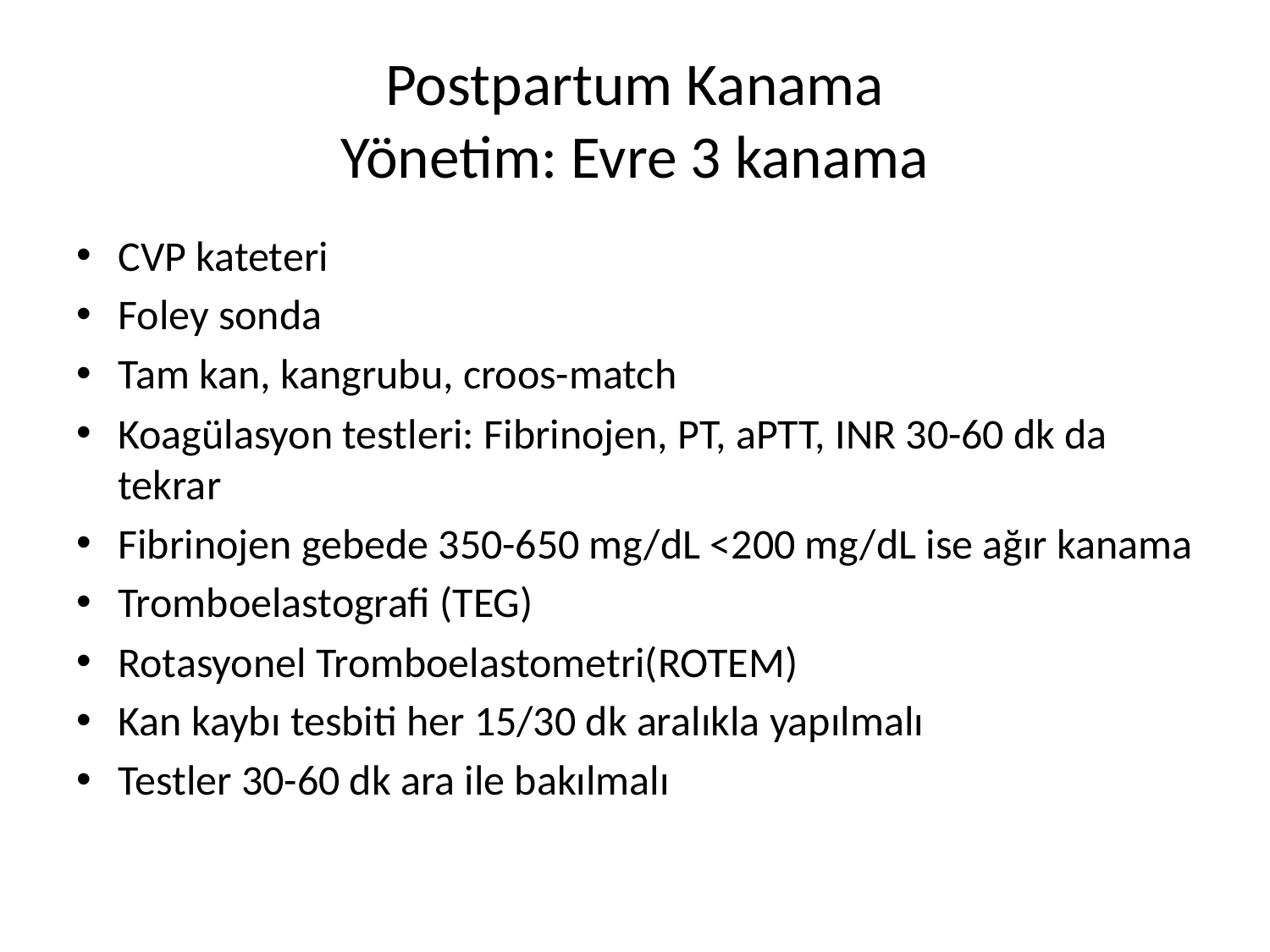

# Postpartum Kanama Yönetim: Evre 3 kanama
CVP kateteri
Foley sonda
Tam kan, kangrubu, croos-match
Koagülasyon testleri: Fibrinojen, PT, aPTT, INR 30-60 dk da tekrar
Fibrinojen gebede 350-650 mg/dL <200 mg/dL ise ağır kanama
Tromboelastografi (TEG)
Rotasyonel Tromboelastometri(ROTEM)
Kan kaybı tesbiti her 15/30 dk aralıkla yapılmalı
Testler 30-60 dk ara ile bakılmalı